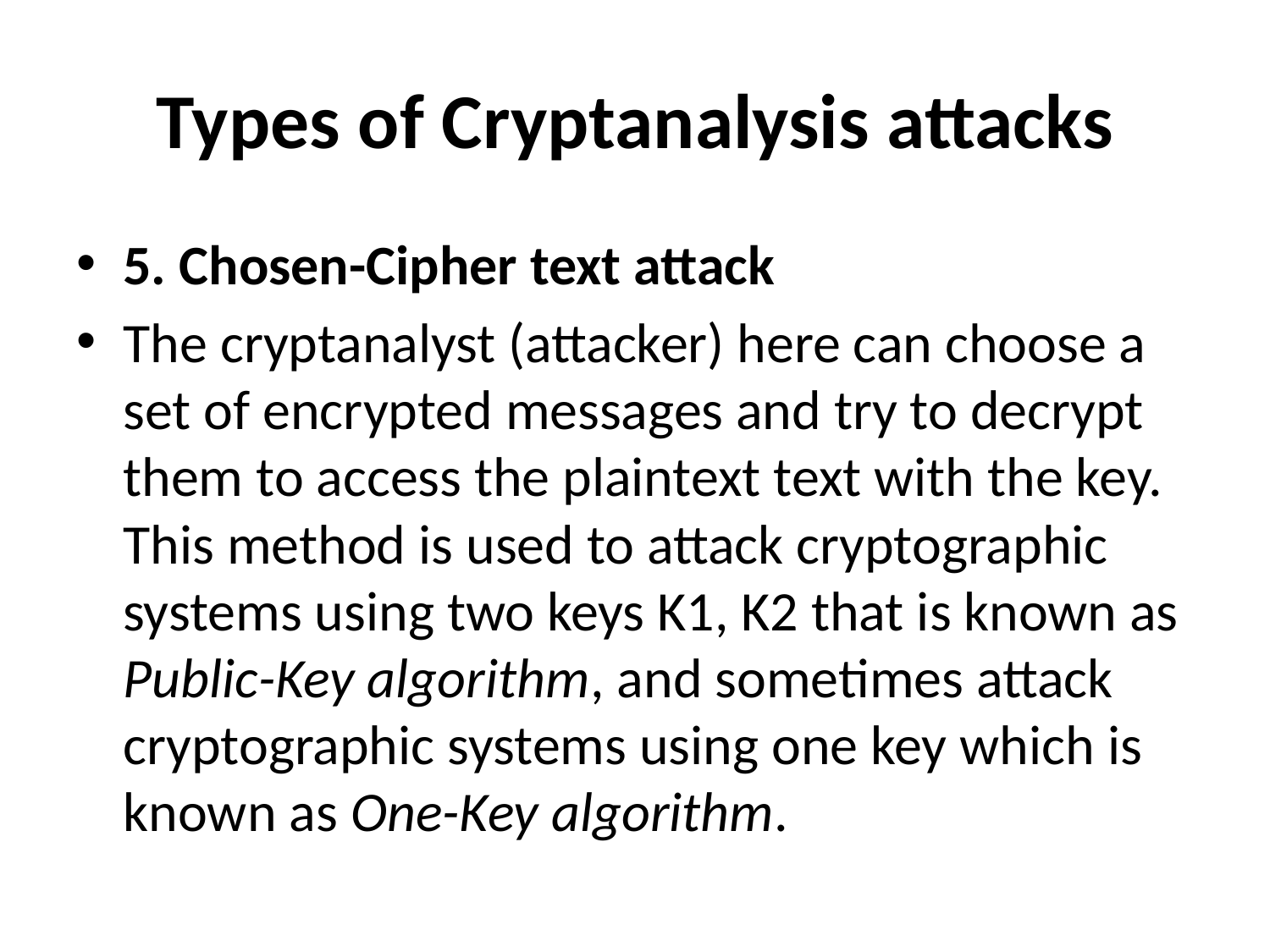

# Types of Cryptanalysis attacks
5. Chosen-Cipher text attack
The cryptanalyst (attacker) here can choose a set of encrypted messages and try to decrypt them to access the plaintext text with the key. This method is used to attack cryptographic systems using two keys K1, K2 that is known as Public-Key algorithm, and sometimes attack cryptographic systems using one key which is known as One-Key algorithm.